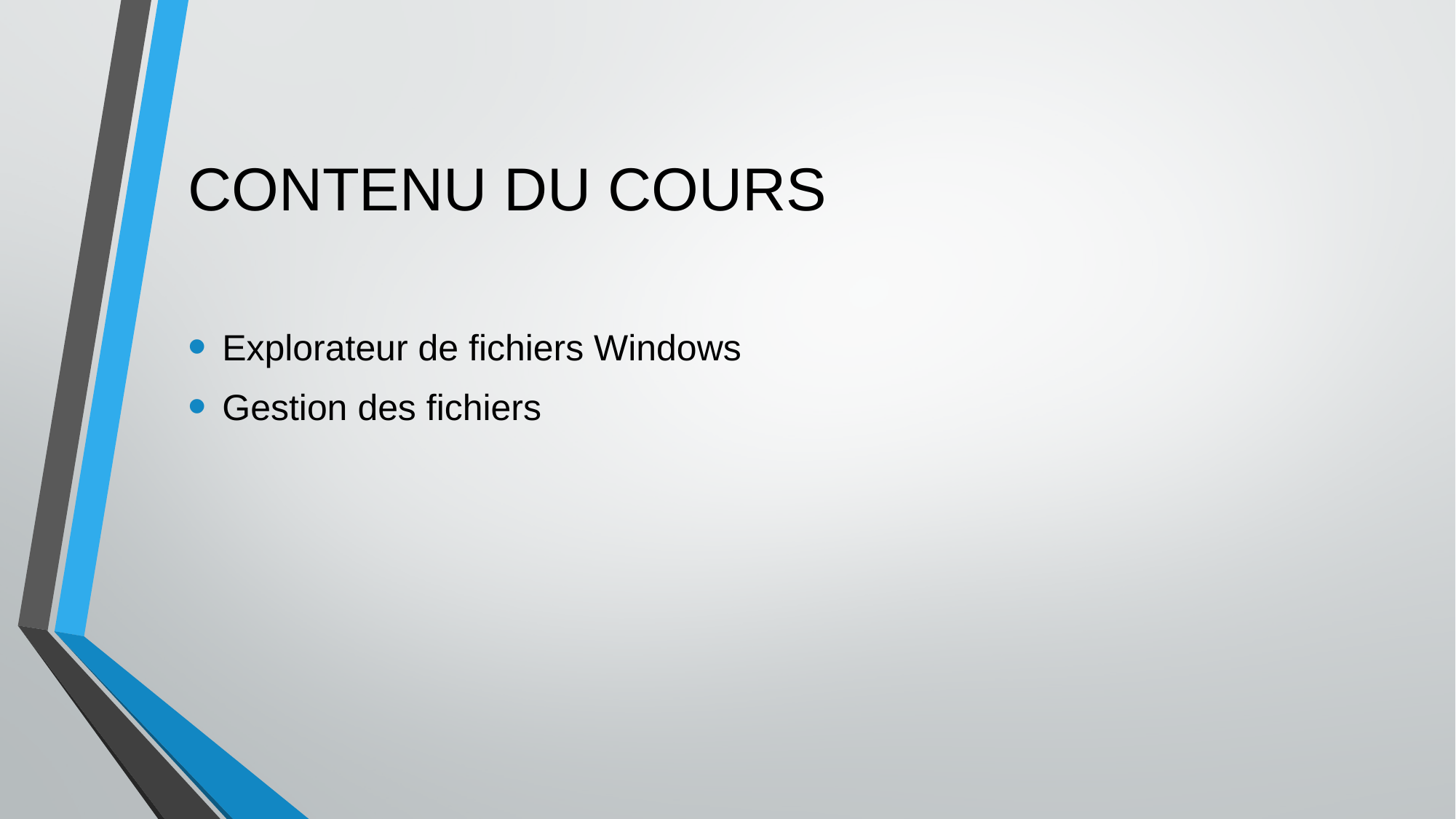

# CONTENU DU COURS
Explorateur de fichiers Windows
Gestion des fichiers